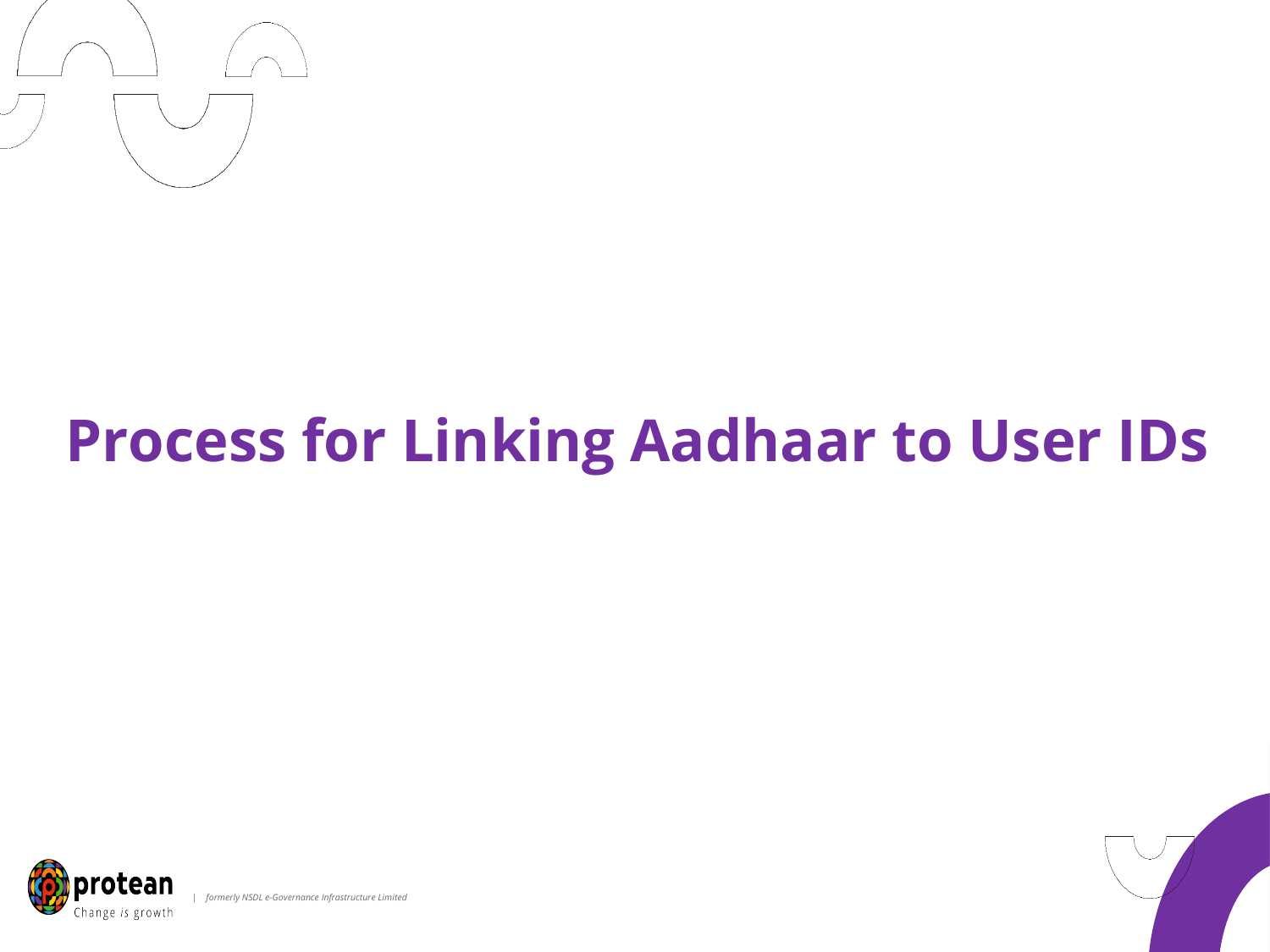

Process for Linking Aadhaar to User IDs